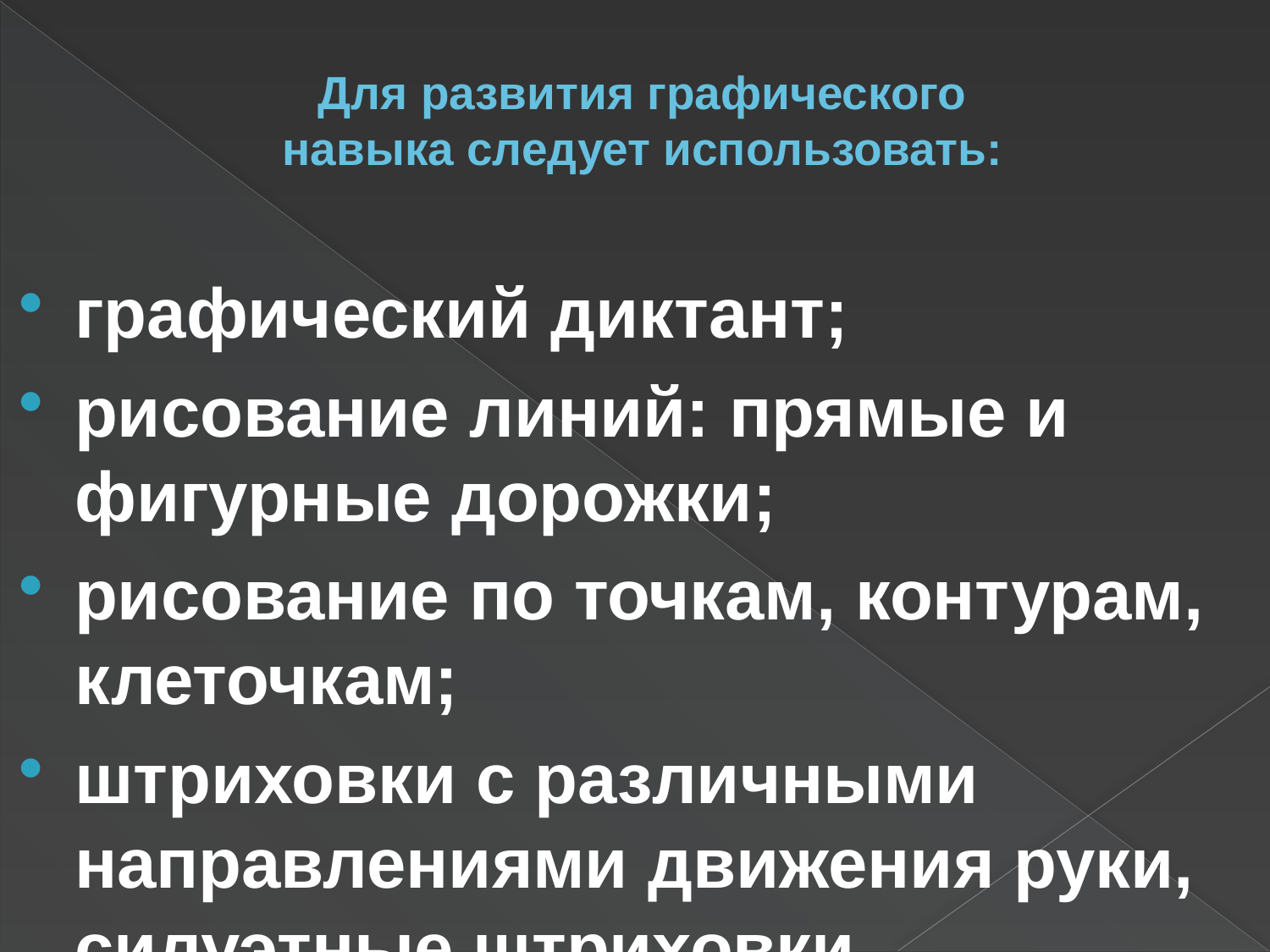

# Для развития графического навыка следует использовать:
графический диктант;
рисование линий: прямые и фигурные дорожки;
рисование по точкам, контурам, клеточкам;
штриховки с различными направлениями движения руки, силуэтные штриховки.